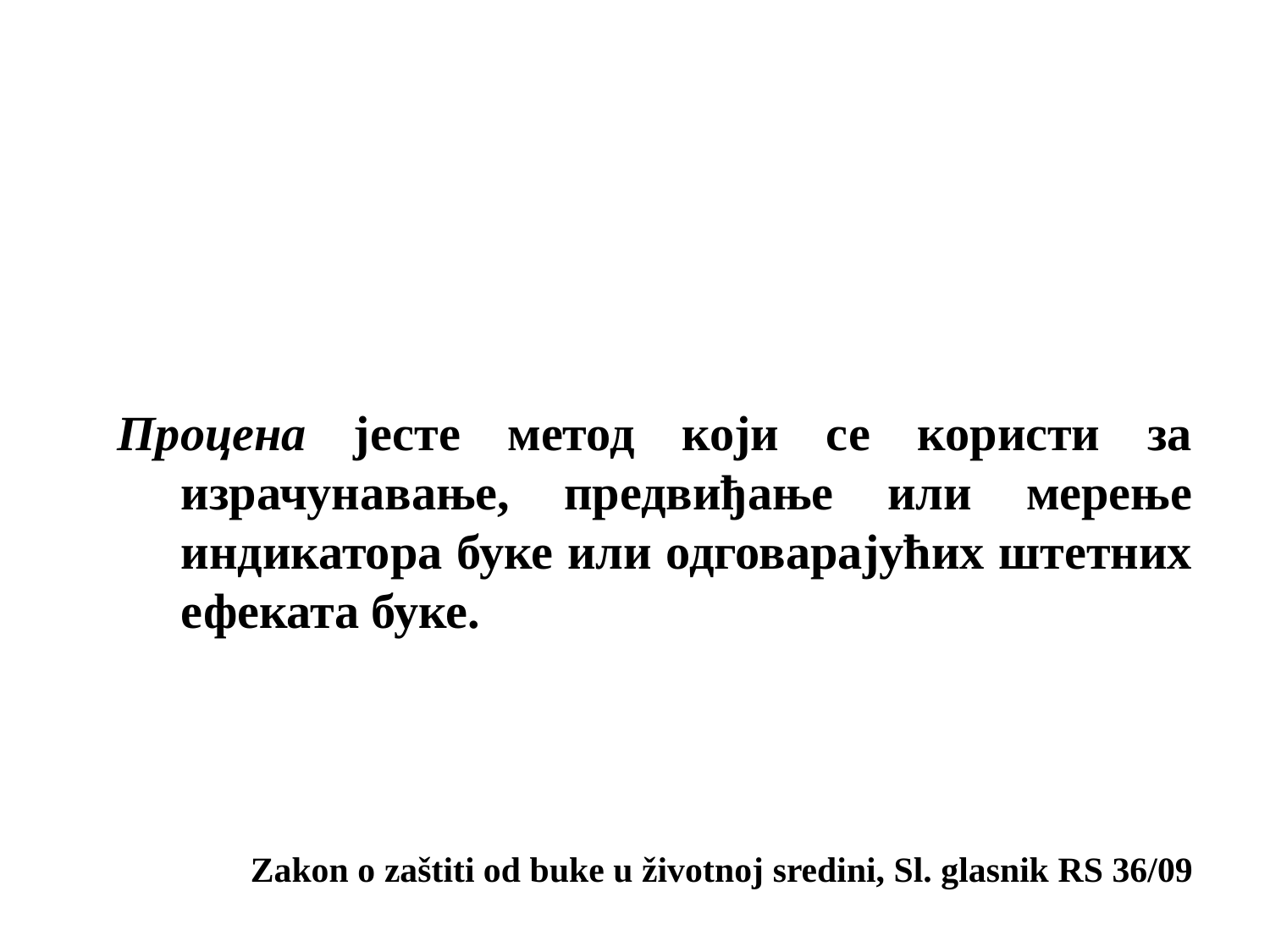

Процена јесте метод који се користи за израчунавање, предвиђање или мерење индикатора буке или одговарајућих штетних ефеката буке.
Zakon o zaštiti od buke u životnoj sredini, Sl. glasnik RS 36/09